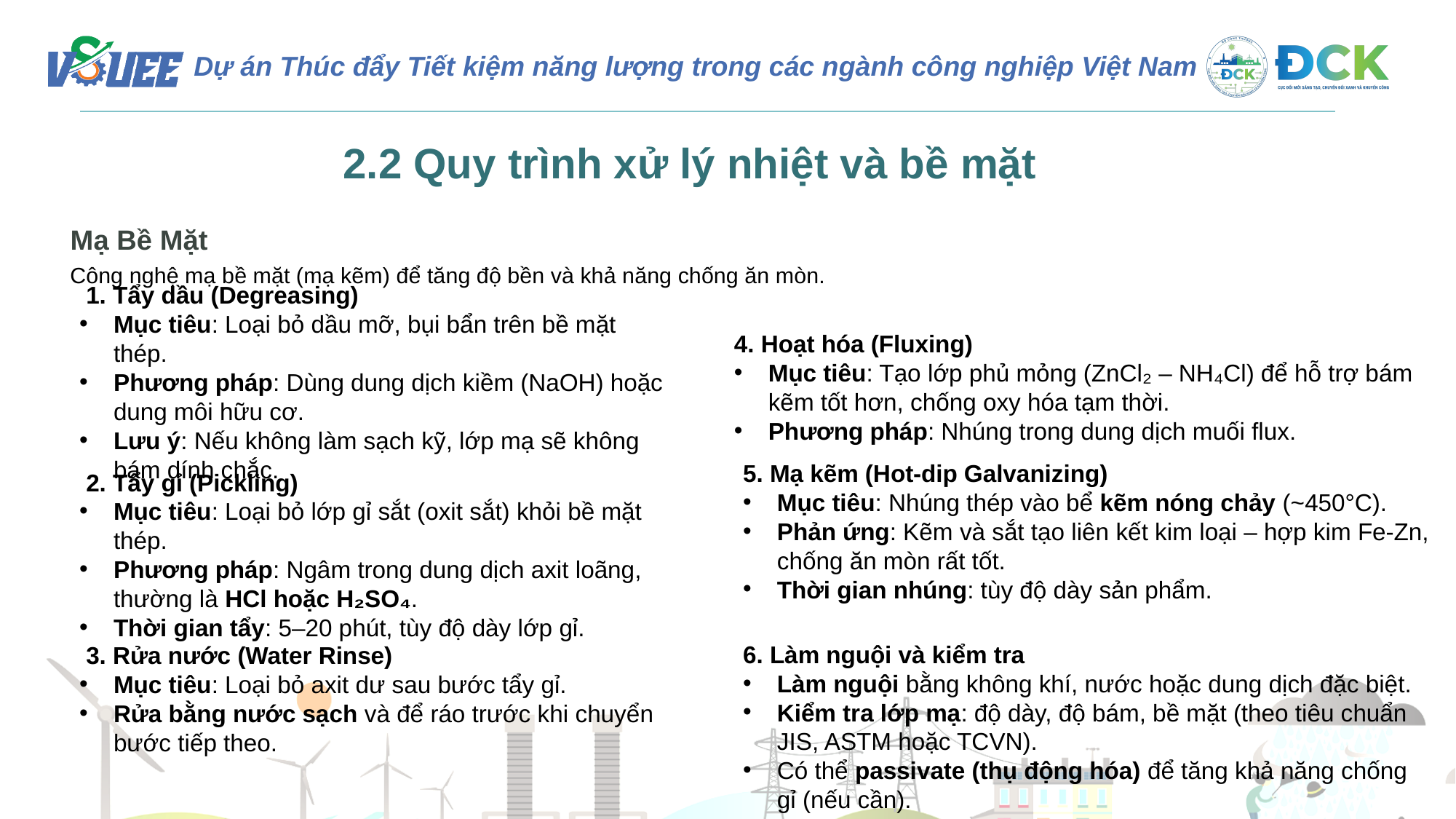

2.2 Quy trình xử lý nhiệt và bề mặt

Mạ Bề Mặt
Công nghệ mạ bề mặt (mạ kẽm) để tăng độ bền và khả năng chống ăn mòn.
 1. Tẩy dầu (Degreasing)
Mục tiêu: Loại bỏ dầu mỡ, bụi bẩn trên bề mặt thép.
Phương pháp: Dùng dung dịch kiềm (NaOH) hoặc dung môi hữu cơ.
Lưu ý: Nếu không làm sạch kỹ, lớp mạ sẽ không bám dính chắc.
4. Hoạt hóa (Fluxing)
Mục tiêu: Tạo lớp phủ mỏng (ZnCl₂ – NH₄Cl) để hỗ trợ bám kẽm tốt hơn, chống oxy hóa tạm thời.
Phương pháp: Nhúng trong dung dịch muối flux.

5. Mạ kẽm (Hot-dip Galvanizing)
Mục tiêu: Nhúng thép vào bể kẽm nóng chảy (~450°C).
Phản ứng: Kẽm và sắt tạo liên kết kim loại – hợp kim Fe-Zn, chống ăn mòn rất tốt.
Thời gian nhúng: tùy độ dày sản phẩm.

 2. Tẩy gỉ (Pickling)
Mục tiêu: Loại bỏ lớp gỉ sắt (oxit sắt) khỏi bề mặt thép.
Phương pháp: Ngâm trong dung dịch axit loãng, thường là HCl hoặc H₂SO₄.
Thời gian tẩy: 5–20 phút, tùy độ dày lớp gỉ.
6. Làm nguội và kiểm tra
Làm nguội bằng không khí, nước hoặc dung dịch đặc biệt.
Kiểm tra lớp mạ: độ dày, độ bám, bề mặt (theo tiêu chuẩn JIS, ASTM hoặc TCVN).
Có thể passivate (thụ động hóa) để tăng khả năng chống gỉ (nếu cần).
 3. Rửa nước (Water Rinse)
Mục tiêu: Loại bỏ axit dư sau bước tẩy gỉ.
Rửa bằng nước sạch và để ráo trước khi chuyển bước tiếp theo.